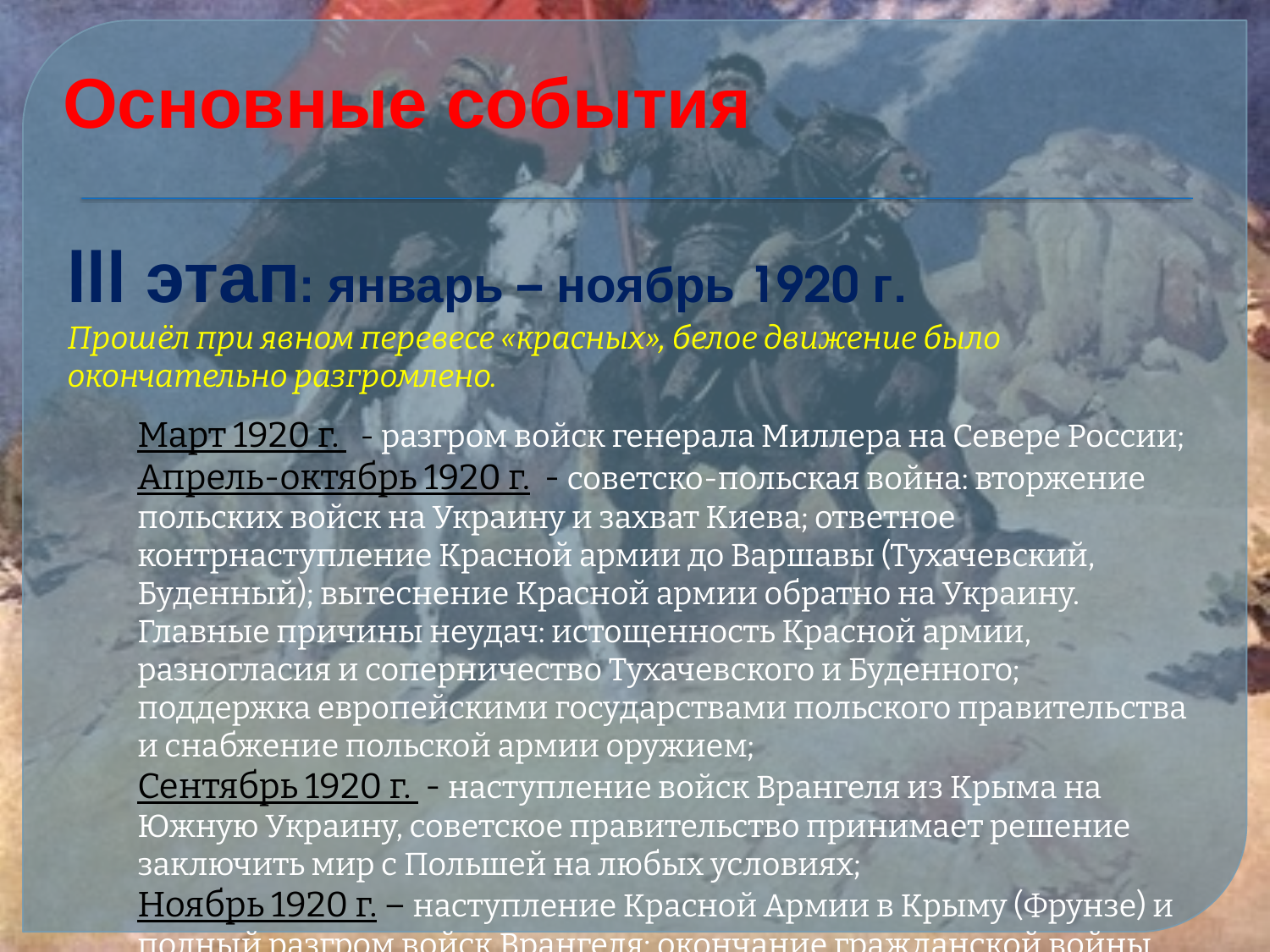

Основные события
III этап: январь – ноябрь 1920 г.
Прошёл при явном перевесе «красных», белое движение было окончательно разгромлено.
Март 1920 г.   - разгром войск генерала Миллера на Севере России;
Апрель-октябрь 1920 г.  - советско-польская война: вторжение польских войск на Украину и захват Киева; ответное контрнаступление Красной армии до Варшавы (Тухачевский, Буденный); вытеснение Красной армии обратно на Украину. Главные причины неудач: истощенность Красной армии, разногласия и соперничество Тухачевского и Буденного; поддержка европейскими государствами польского правительства и снабжение польской армии оружием;
Сентябрь 1920 г.  - наступление войск Врангеля из Крыма на Южную Украину, советское правительство принимает решение заключить мир с Польшей на любых условиях;
Ноябрь 1920 г. – наступление Красной Армии в Крыму (Фрунзе) и  полный разгром войск Врангеля; окончание гражданской войны.